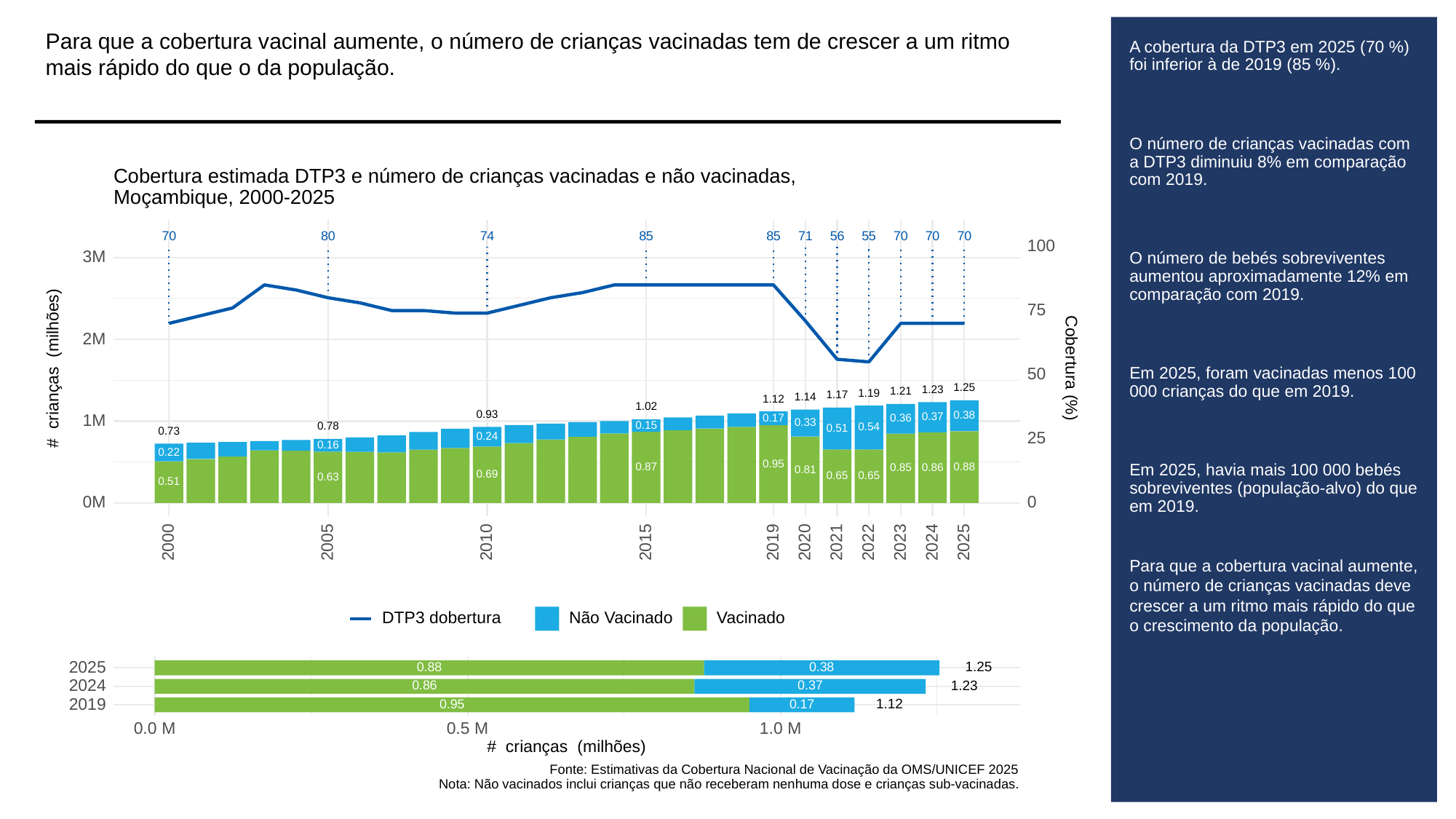

Para que a cobertura vacinal aumente, o número de crianças vacinadas tem de crescer a um ritmo mais rápido do que o da população.
# A cobertura da DTP3 em 2025 (70 %) foi inferior à de 2019 (85 %).

O número de crianças vacinadas com a DTP3 diminuiu 8% em comparação com 2019.

O número de bebés sobreviventes aumentou aproximadamente 12% em comparação com 2019.

Em 2025, foram vacinadas menos 100 000 crianças do que em 2019.

Em 2025, havia mais 100 000 bebés sobreviventes (população-alvo) do que em 2019.

Para que a cobertura vacinal aumente, o número de crianças vacinadas deve crescer a um ritmo mais rápido do que o crescimento da população.

Cobertura estimada DTP3 e número de crianças vacinadas e não vacinadas,
Moçambique, 2000-2025

70
80
85
85
56
70
70
70
71
55
74
100

3M

75
2M

#  crianças  (milhões)
Cobertura (%)
50

1.25
1.23
1.21
1.19
1.17
1.14
1.12

1.02

0.93

0.38
0.37

0.17
0.36
1M

0.33

0.15

0.78
0.54

0.51

0.73

0.24
25

0.16

0.22

0.95

0.88
0.87
0.86
0.85
0.81
0.69
0.65
0.65
0.63
0.51
0M
0

2023
2000
2005
2010
2015
2019
2020
2021
2022
2024
2025

DTP3 dobertura
Não Vacinado
Vacinado

2025
1.25
0.38
0.88

2024
1.23
0.37
0.86

2019
1.12
0.95
0.17

0.0 M
0.5 M
1.0 M
#  crianças  (milhões)
Fonte: Estimativas da Cobertura Nacional de Vacinação da OMS/UNICEF 2025
Nota: Não vacinados inclui crianças que não receberam nenhuma dose e crianças sub-vacinadas.